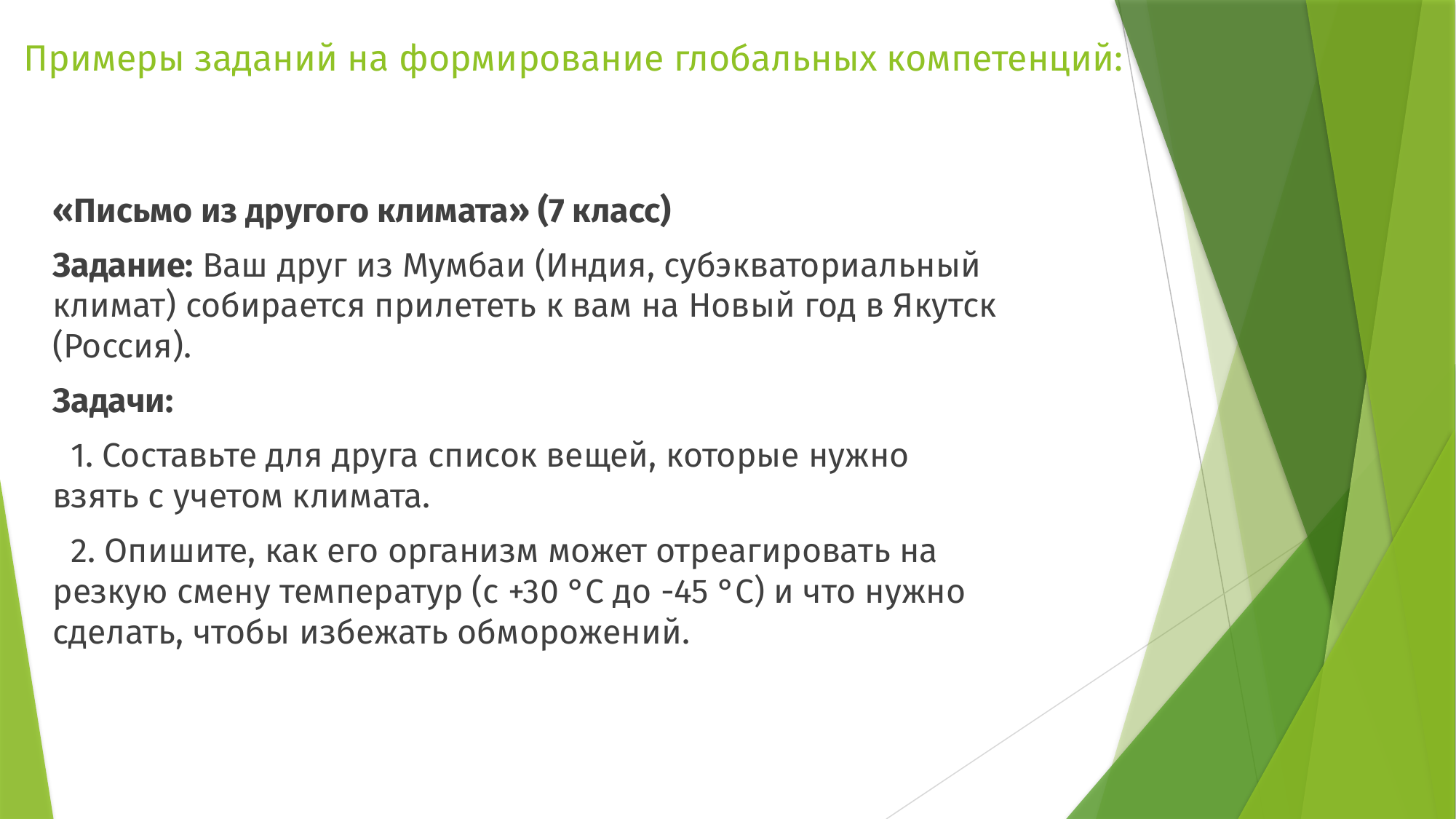

# Примеры заданий на формирование глобальных компетенций:
«Письмо из другого климата» (7 класс)
Задание: Ваш друг из Мумбаи (Индия, субэкваториальный климат) собирается прилететь к вам на Новый год в Якутск (Россия).
Задачи:
  1. Составьте для друга список вещей, которые нужно взять с учетом климата.
  2. Опишите, как его организм может отреагировать на резкую смену температур (с +30 °С до -45 °С) и что нужно сделать, чтобы избежать обморожений.